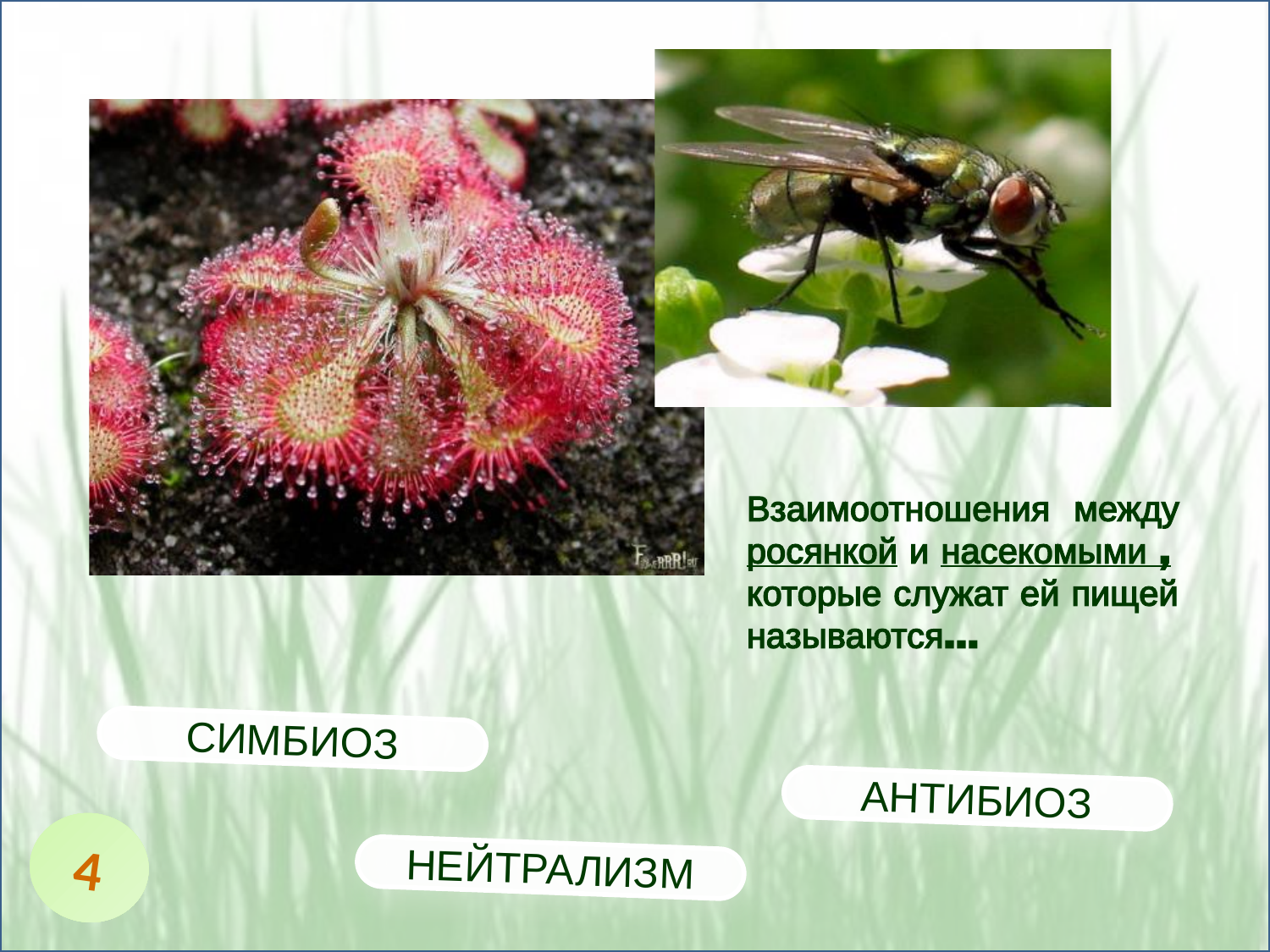

Взаимоотношения  между росянкой и насекомыми , которые служат ей пищей называются…
СИМБИОЗ
АНТИБИОЗ
4
НЕЙТРАЛИЗМ